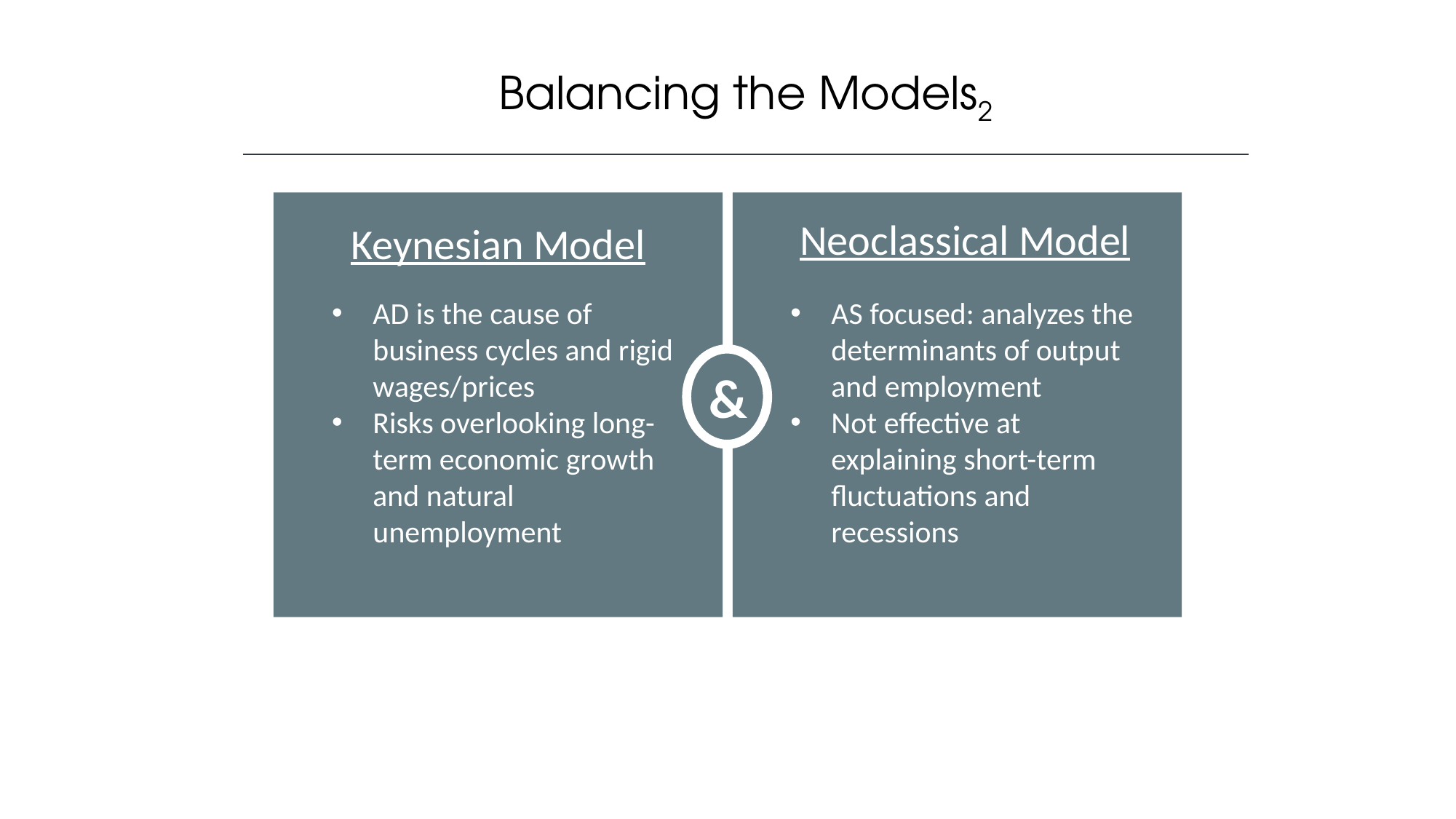

Balancing the Models2

Neoclassical Model
Keynesian Model
AD is the cause of business cycles and rigid wages/prices
Risks overlooking long-term economic growth and natural unemployment
AS focused: analyzes the determinants of output and employment
Not effective at explaining short-term fluctuations and recessions
&